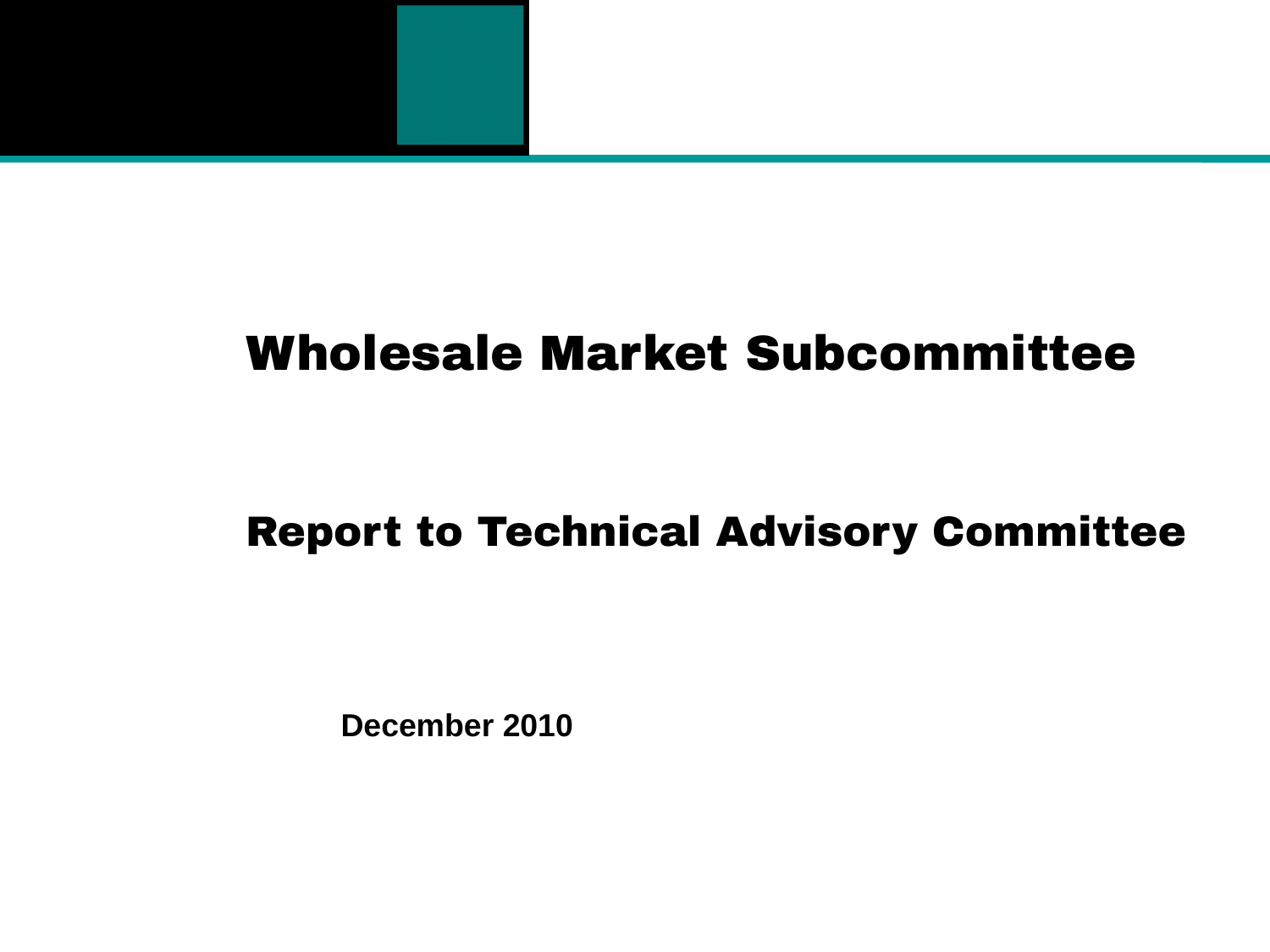

# Wholesale Market Subcommittee
Report to Technical Advisory Committee
December 2010